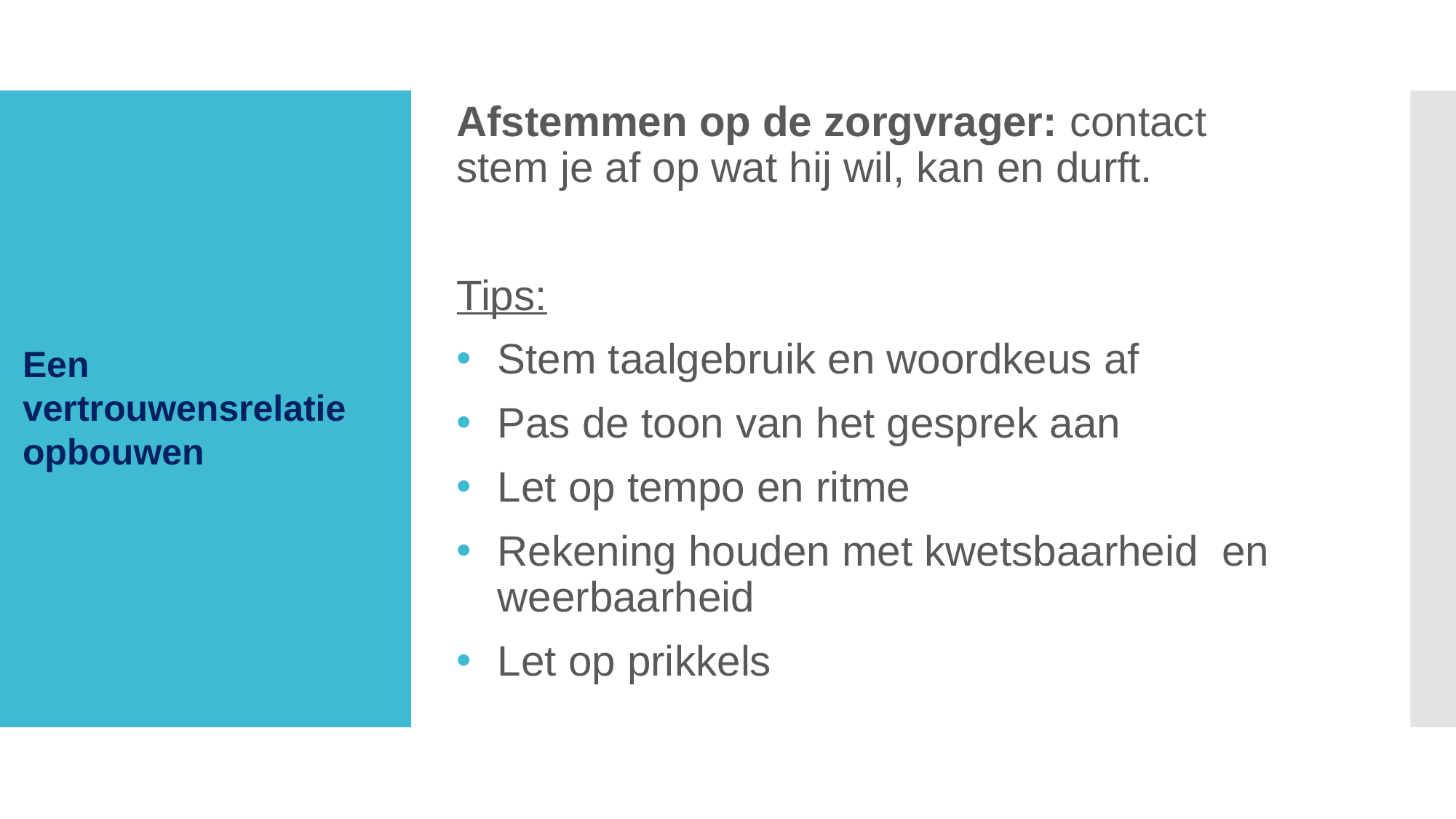

Afstemmen op de zorgvrager: contact stem je af op wat hij wil, kan en durft.

Tips:
Stem taalgebruik en woordkeus af
Pas de toon van het gesprek aan
Let op tempo en ritme
Rekening houden met kwetsbaarheid  en weerbaarheid
Let op prikkels

Een vertrouwensrelatie opbouwen